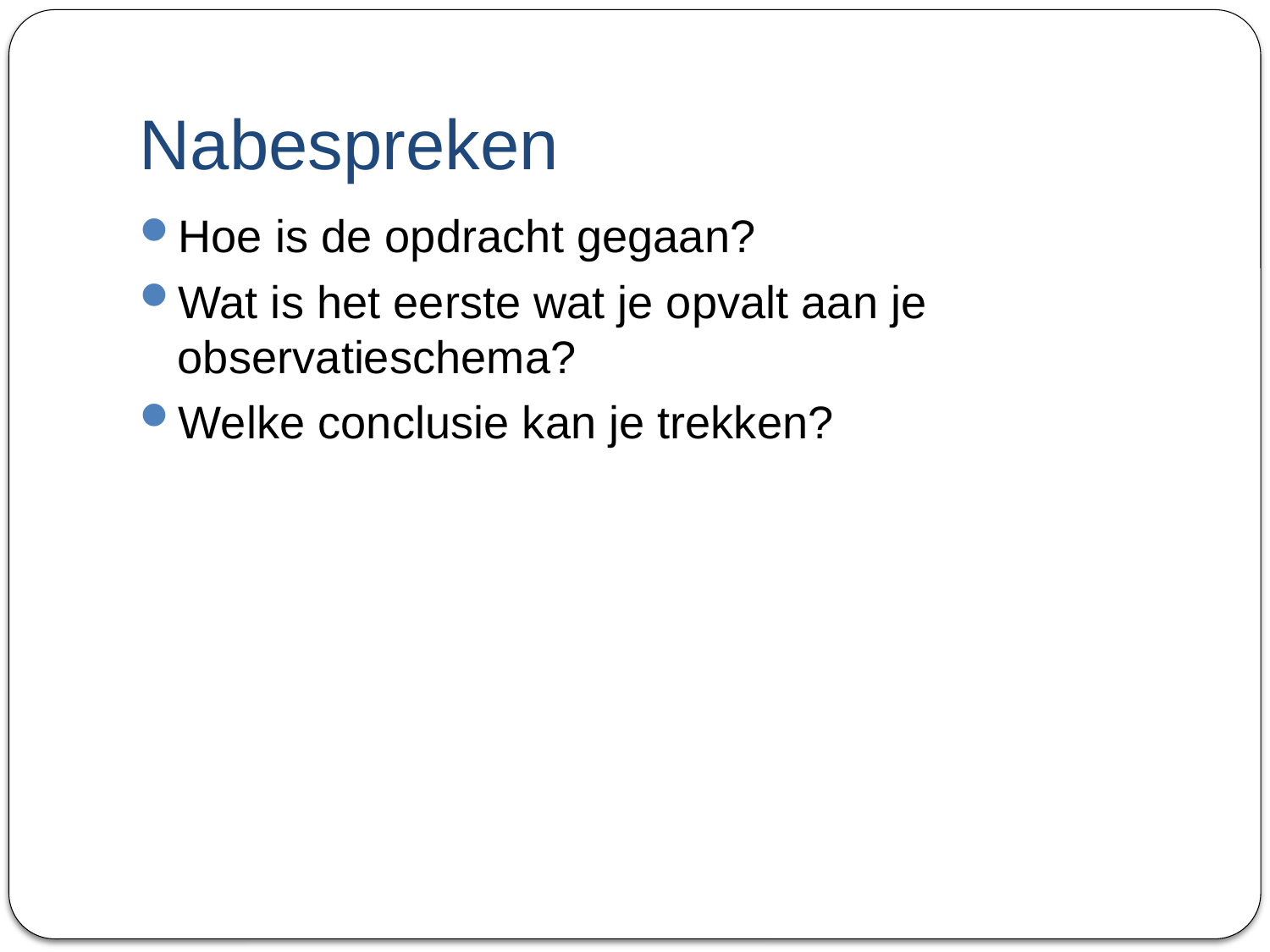

# Nabespreken
Hoe is de opdracht gegaan?
Wat is het eerste wat je opvalt aan je observatieschema?
Welke conclusie kan je trekken?